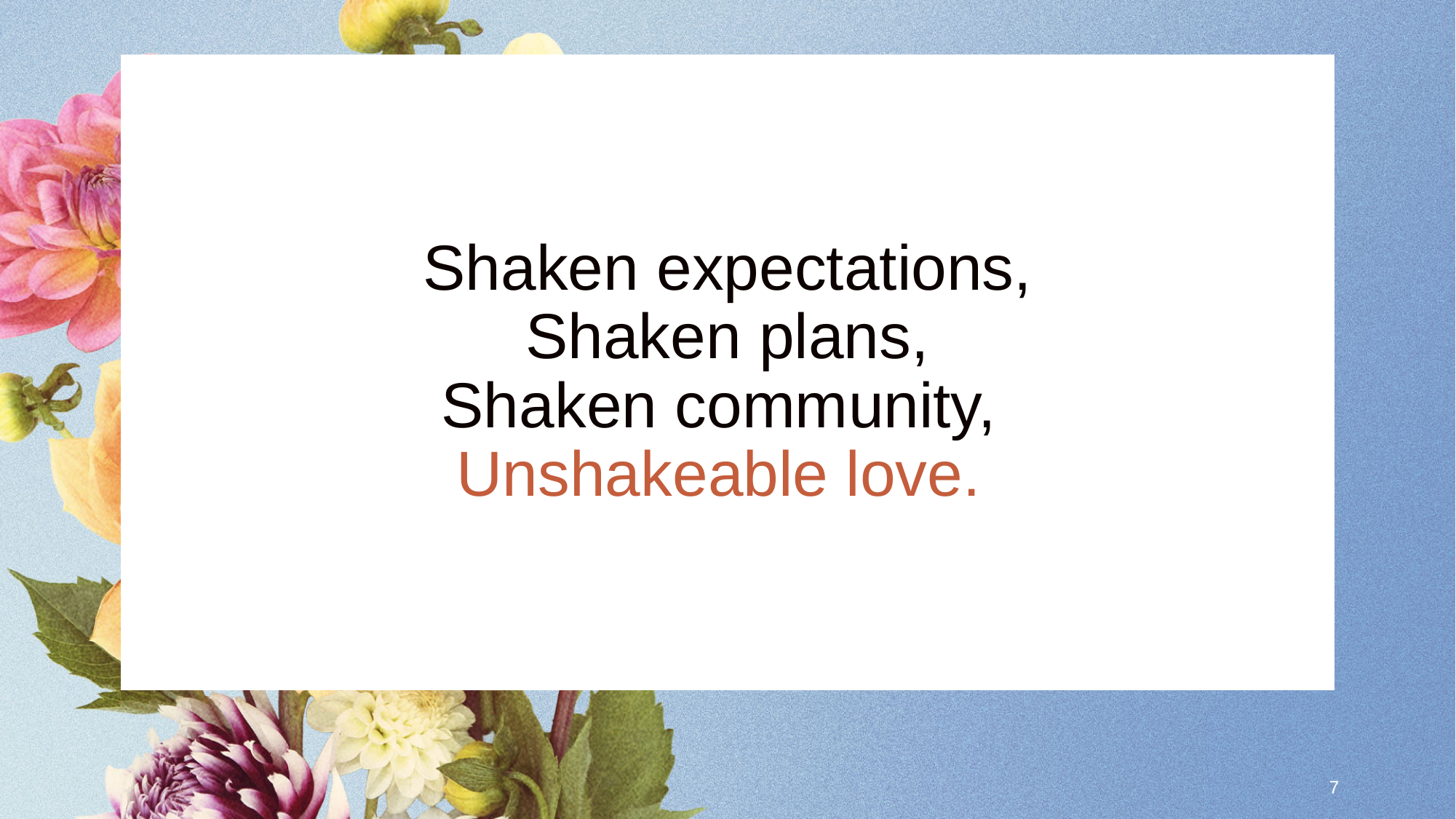

Shaken expectations,
Shaken plans,
Shaken community,
Unshakeable love.
7